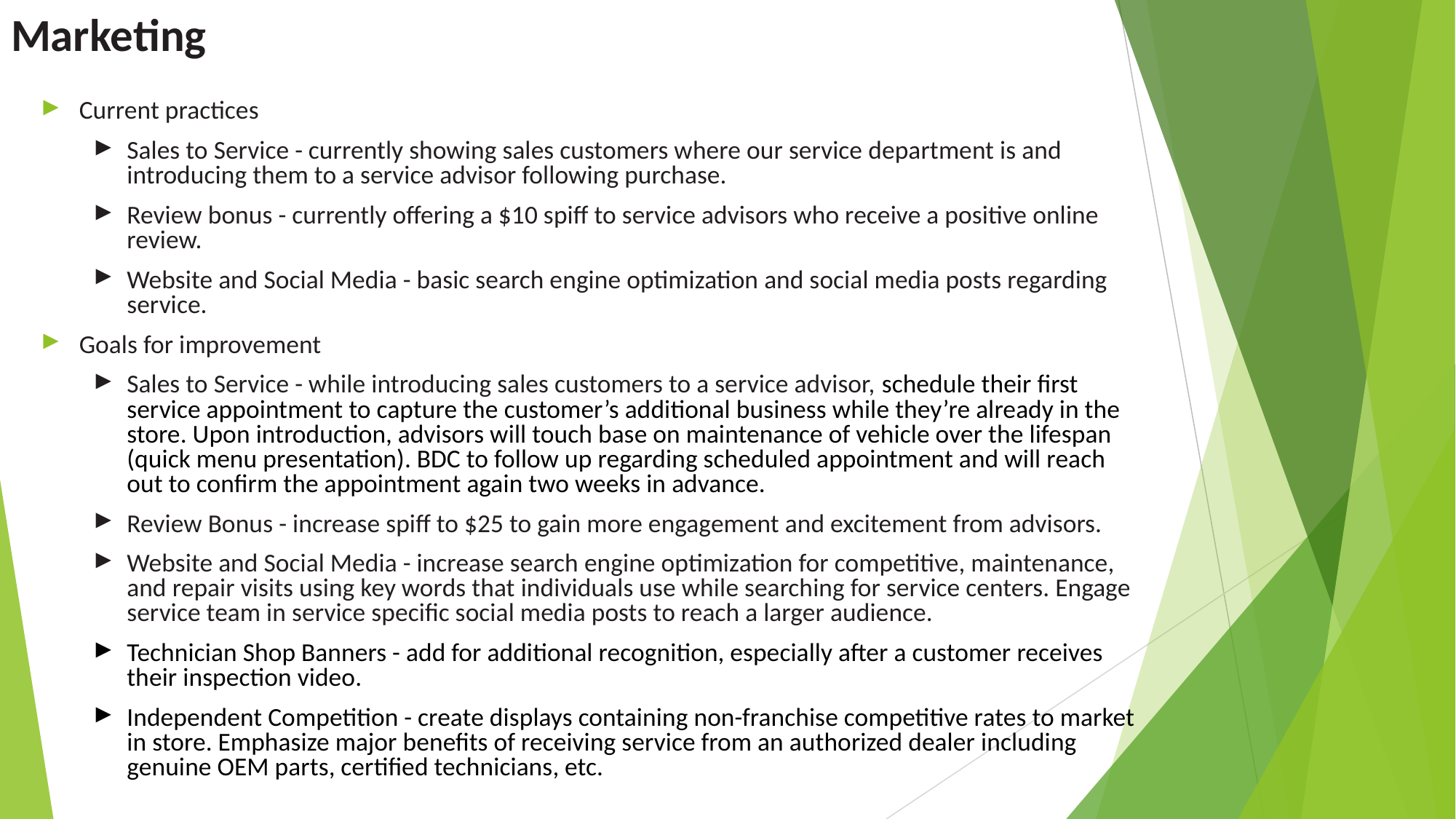

# Marketing
Current practices
Sales to Service - currently showing sales customers where our service department is and introducing them to a service advisor following purchase.
Review bonus - currently offering a $10 spiff to service advisors who receive a positive online review.
Website and Social Media - basic search engine optimization and social media posts regarding service.
Goals for improvement
Sales to Service - while introducing sales customers to a service advisor, schedule their first service appointment to capture the customer’s additional business while they’re already in the store. Upon introduction, advisors will touch base on maintenance of vehicle over the lifespan (quick menu presentation). BDC to follow up regarding scheduled appointment and will reach out to confirm the appointment again two weeks in advance.
Review Bonus - increase spiff to $25 to gain more engagement and excitement from advisors.
Website and Social Media - increase search engine optimization for competitive, maintenance, and repair visits using key words that individuals use while searching for service centers. Engage service team in service specific social media posts to reach a larger audience.
Technician Shop Banners - add for additional recognition, especially after a customer receives their inspection video.
Independent Competition - create displays containing non-franchise competitive rates to market in store. Emphasize major benefits of receiving service from an authorized dealer including genuine OEM parts, certified technicians, etc.